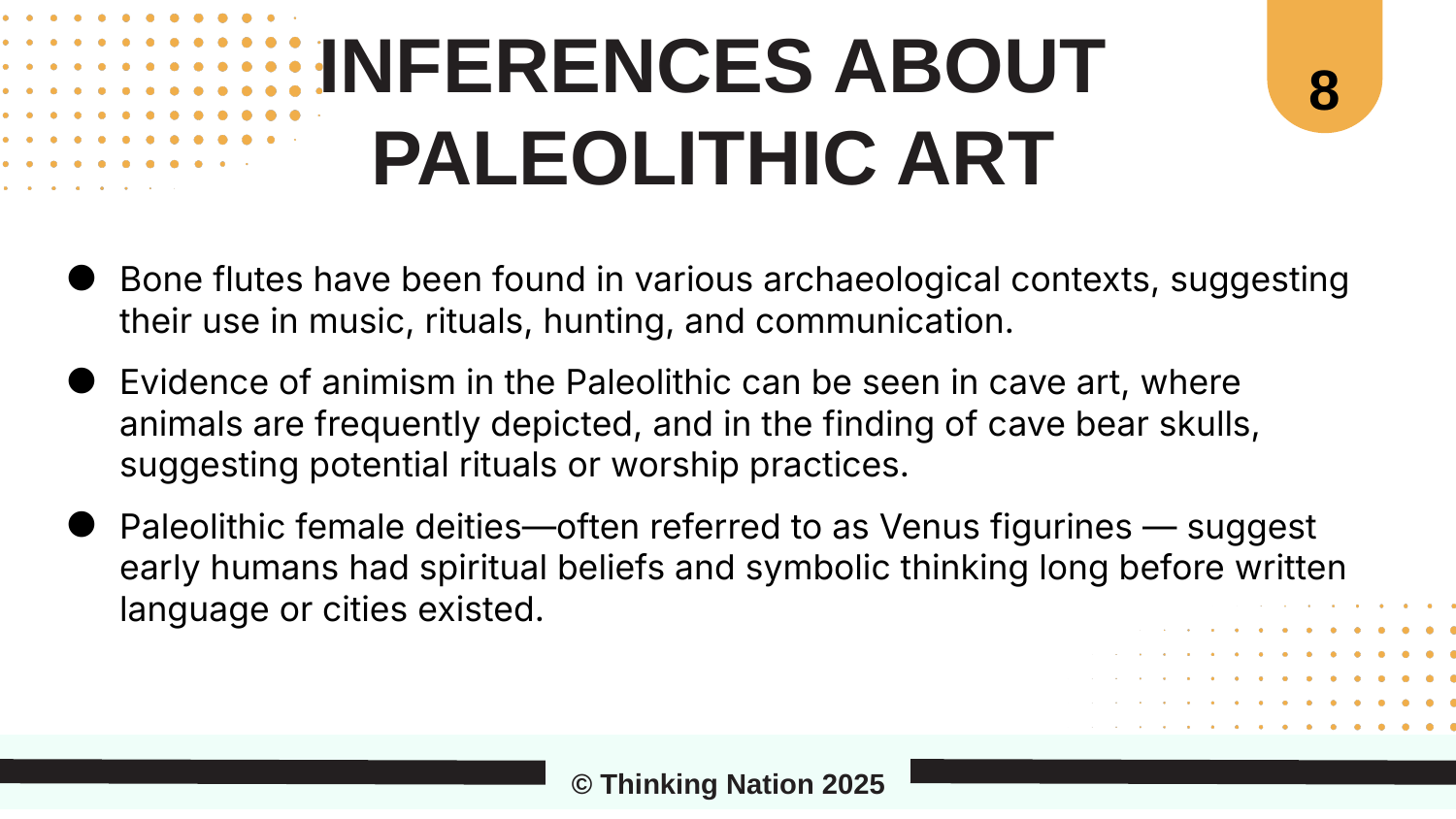

8
INFERENCES ABOUT PALEOLITHIC ART
Bone flutes have been found in various archaeological contexts, suggesting their use in music, rituals, hunting, and communication.
Evidence of animism in the Paleolithic can be seen in cave art, where animals are frequently depicted, and in the finding of cave bear skulls, suggesting potential rituals or worship practices.
Paleolithic female deities—often referred to as Venus figurines — suggest early humans had spiritual beliefs and symbolic thinking long before written language or cities existed.

© Thinking Nation 2025